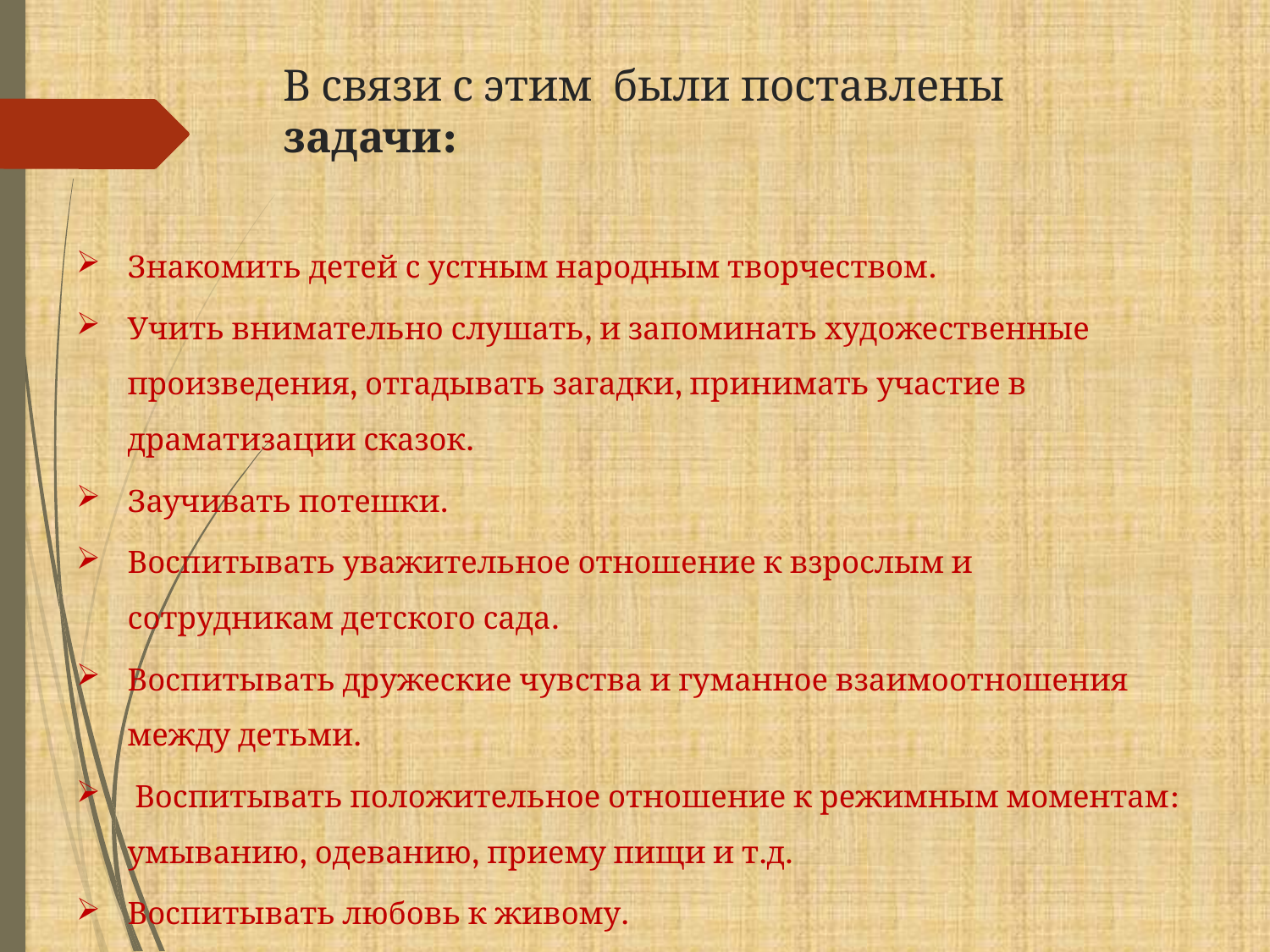

# В связи с этим  были поставлены  задачи:
Знакомить детей с устным народным творчеством.
Учить внимательно слушать, и запоминать художественные произведения, отгадывать загадки, принимать участие в драматизации сказок.
Заучивать потешки.
Воспитывать уважительное отношение к взрослым и  сотрудникам детского сада.
Воспитывать дружеские чувства и гуманное взаимоотношения между детьми.
 Воспитывать положительное отношение к режимным моментам: умыванию, одеванию, приему пищи и т.д.
Воспитывать любовь к живому.